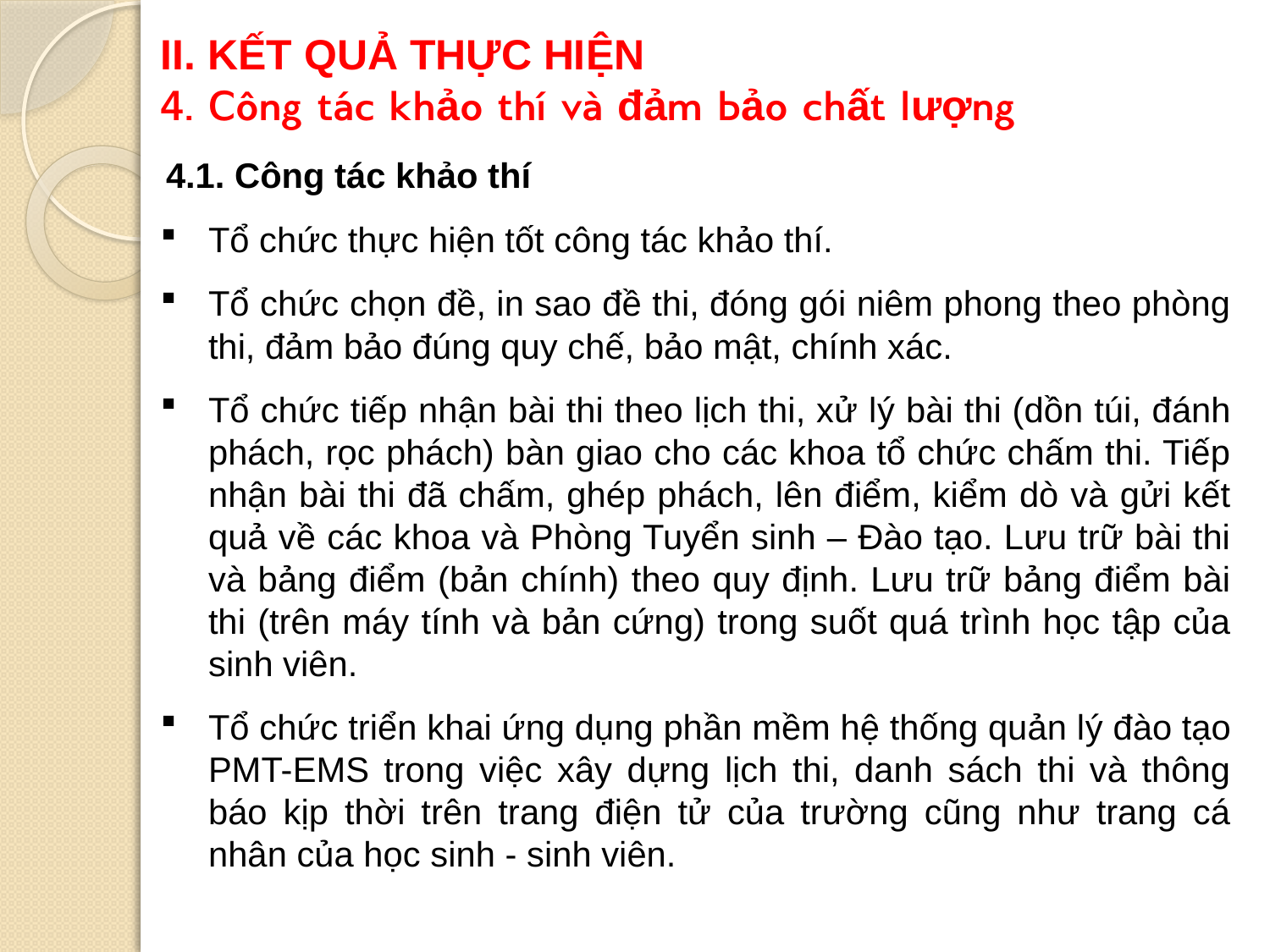

II. KẾT QUẢ THỰC HIỆN
4. Công tác khảo thí và đảm bảo chất lượng
4.1. Công tác khảo thí
Tổ chức thực hiện tốt công tác khảo thí.
Tổ chức chọn đề, in sao đề thi, đóng gói niêm phong theo phòng thi, đảm bảo đúng quy chế, bảo mật, chính xác.
Tổ chức tiếp nhận bài thi theo lịch thi, xử lý bài thi (dồn túi, đánh phách, rọc phách) bàn giao cho các khoa tổ chức chấm thi. Tiếp nhận bài thi đã chấm, ghép phách, lên điểm, kiểm dò và gửi kết quả về các khoa và Phòng Tuyển sinh – Đào tạo. Lưu trữ bài thi và bảng điểm (bản chính) theo quy định. Lưu trữ bảng điểm bài thi (trên máy tính và bản cứng) trong suốt quá trình học tập của sinh viên.
Tổ chức triển khai ứng dụng phần mềm hệ thống quản lý đào tạo PMT-EMS trong việc xây dựng lịch thi, danh sách thi và thông báo kịp thời trên trang điện tử của trường cũng như trang cá nhân của học sinh - sinh viên.